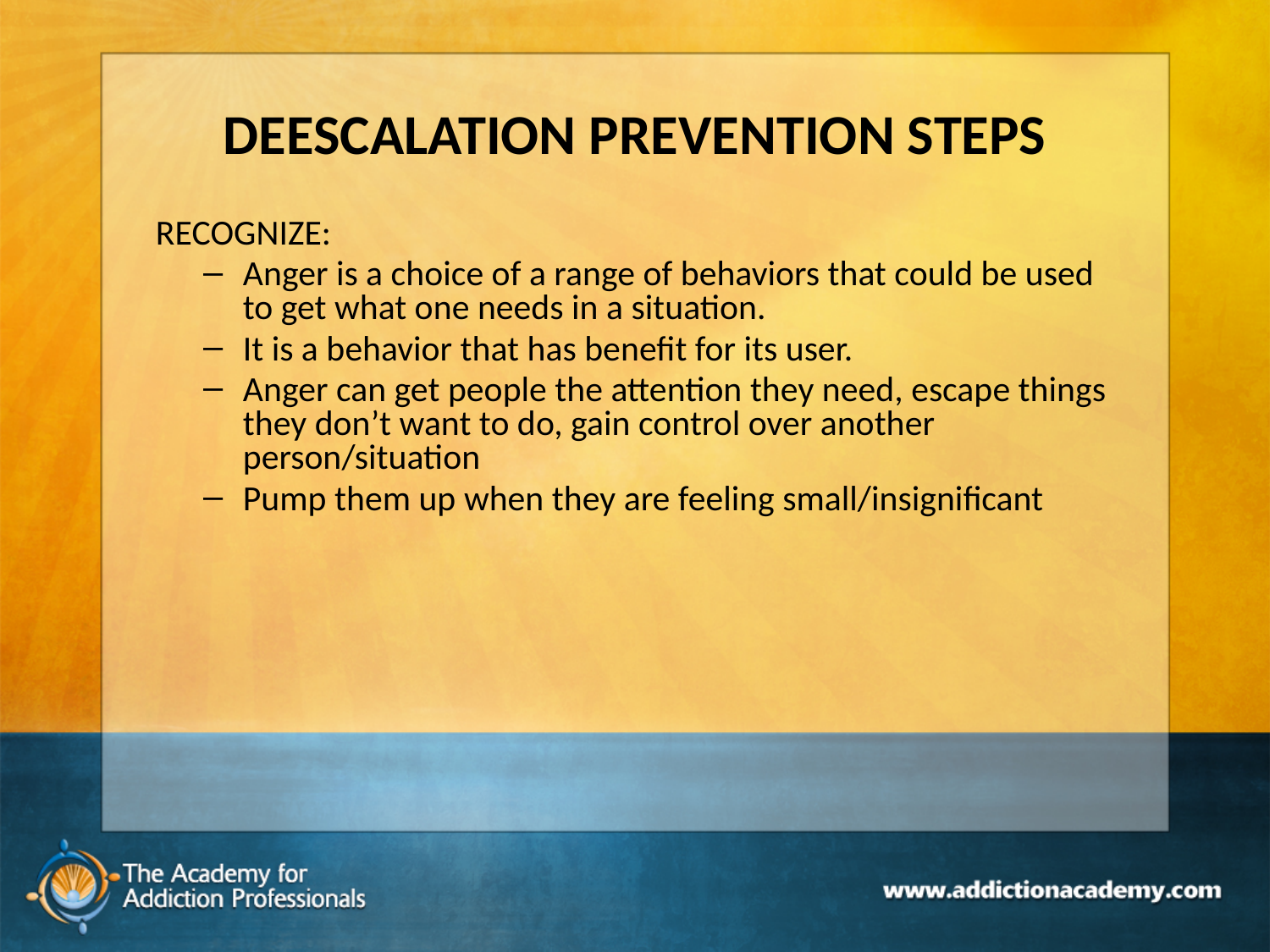

# DEESCALATION PREVENTION STEPS
  RECOGNIZE:
Anger is a choice of a range of behaviors that could be used to get what one needs in a situation.
It is a behavior that has benefit for its user.
Anger can get people the attention they need, escape things they don’t want to do, gain control over another person/situation
Pump them up when they are feeling small/insignificant